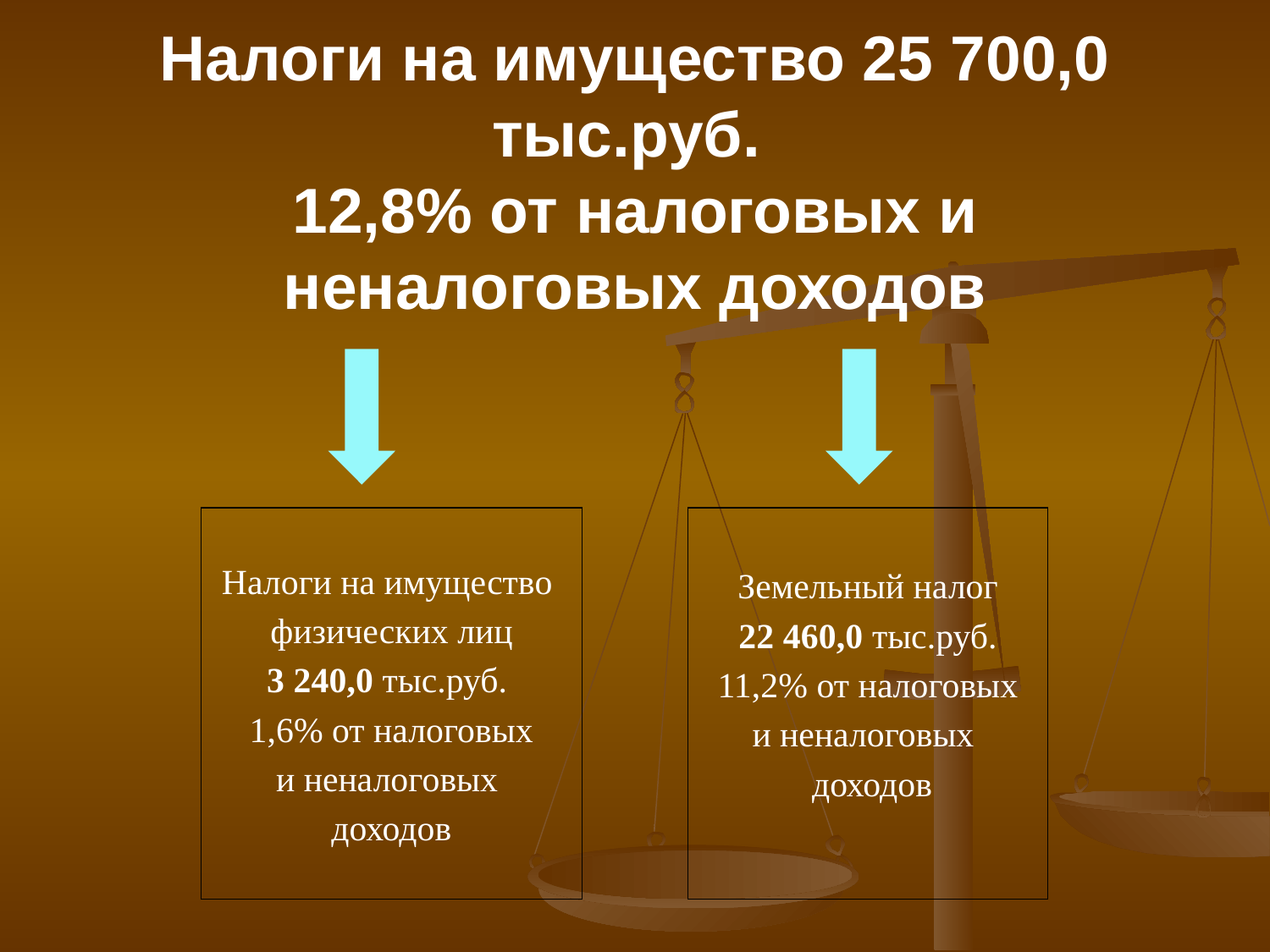

# Налоги на имущество 25 700,0 тыс.руб. 12,8% от налоговых и неналоговых доходов

Налоги на имущество
физических лиц
3 240,0 тыс.руб.
1,6% от налоговых
и неналоговых
доходов
Земельный налог
22 460,0 тыс.руб.
11,2% от налоговых
и неналоговых
 доходов